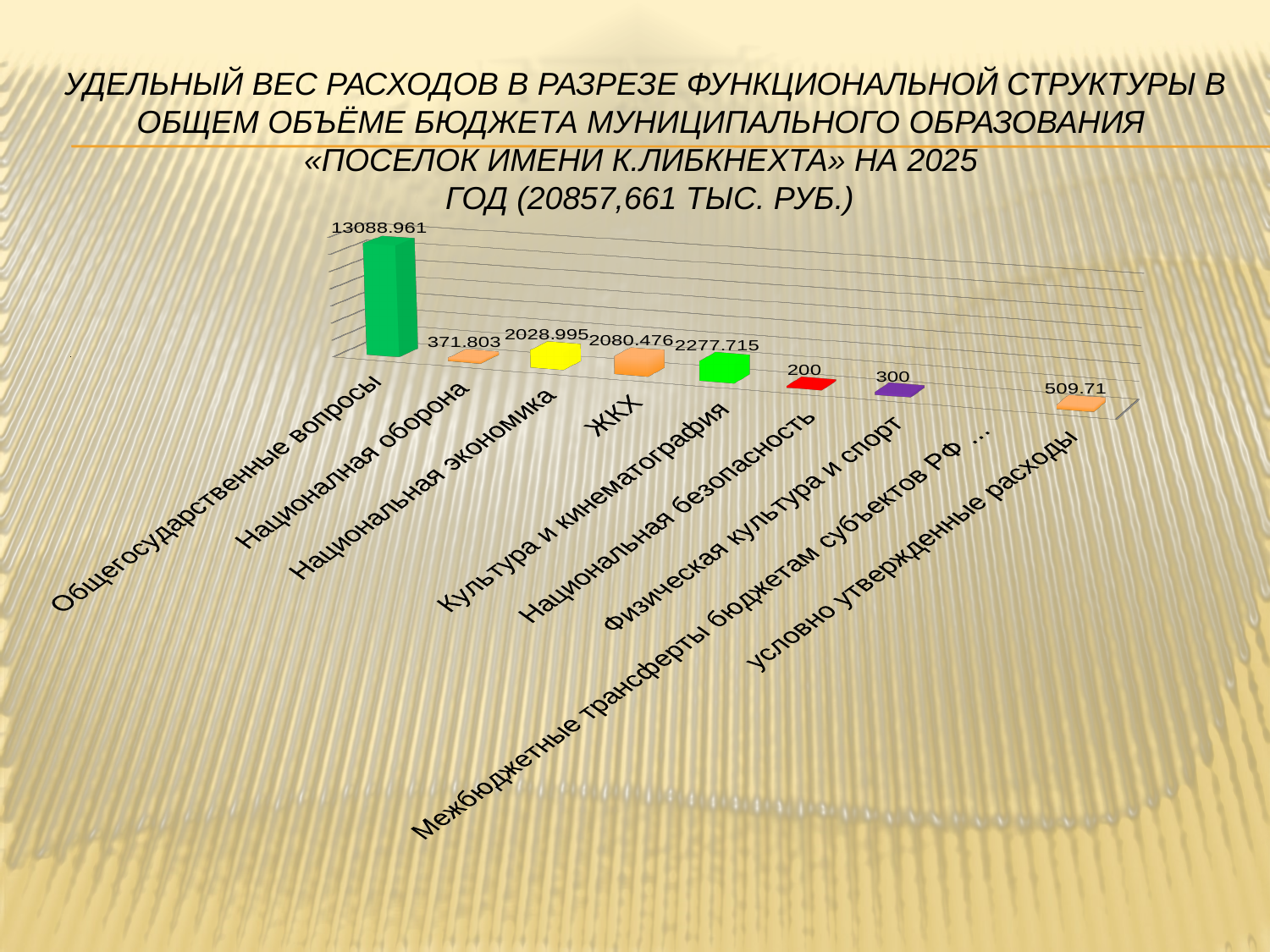

# Удельный вес расходов в разрезе функциональной структуры в общем объёме бюджета муниципального образования «поселок имени К.Либкнехта» на 2025 год (20857,661 тыс. руб.)

[unsupported chart]

[unsupported chart]